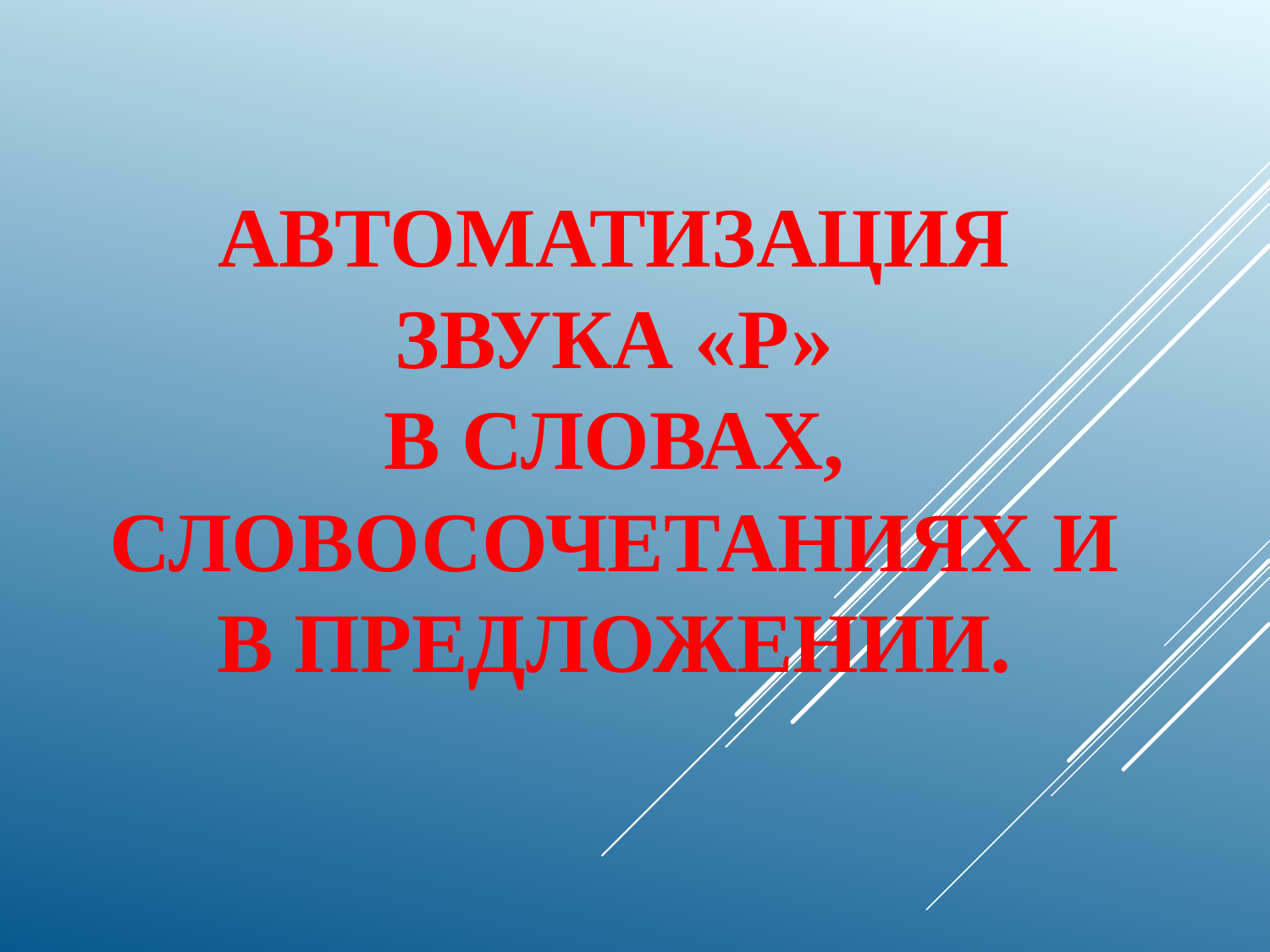

# Автоматизация звука «Р» в словах, словосочетаниях и в предложении.